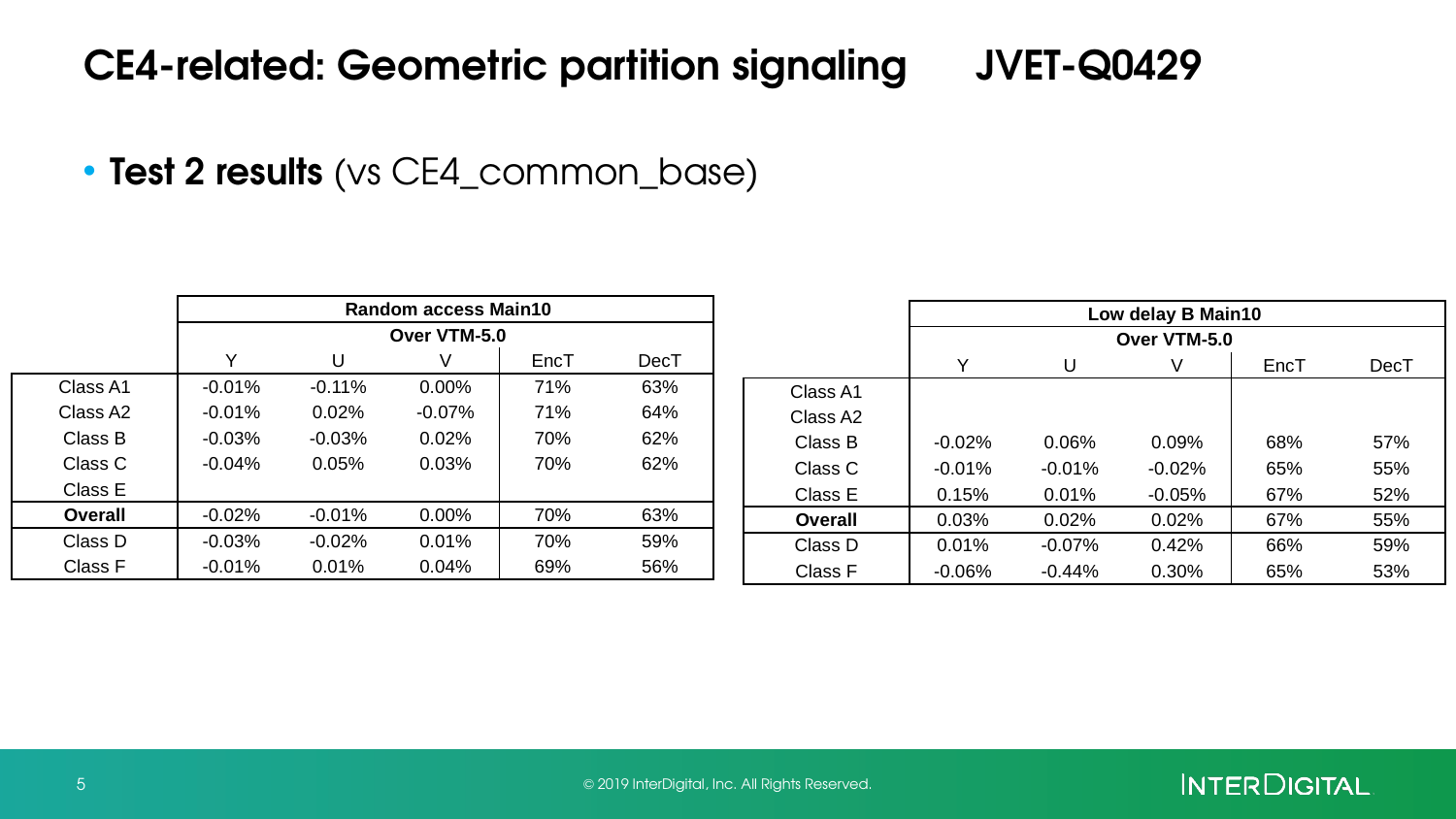

# CE4-related: Geometric partition signaling     JVET-Q0429
Test 2 results (vs CE4_common_base)
|  |  |  |  |  |  |
| --- | --- | --- | --- | --- | --- |
|  | Random access Main10 |  |  |  |  |
|  | Over VTM-5.0 |  |  |  |  |
|  | Y | U | V | EncT | DecT |
| Class A1 | -0.01% | -0.11% | 0.00% | 71% | 63% |
| Class A2 | -0.01% | 0.02% | -0.07% | 71% | 64% |
| Class B | -0.03% | -0.03% | 0.02% | 70% | 62% |
| Class C | -0.04% | 0.05% | 0.03% | 70% | 62% |
| Class E |  |  |  |  |  |
| Overall | -0.02% | -0.01% | 0.00% | 70% | 63% |
| Class D | -0.03% | -0.02% | 0.01% | 70% | 59% |
| Class F | -0.01% | 0.01% | 0.04% | 69% | 56% |
|  | Low delay B Main10 |  |  |  |  |
| --- | --- | --- | --- | --- | --- |
|  | Over VTM-5.0 |  |  |  |  |
|  | Y | U | V | EncT | DecT |
| Class A1 |  |  |  |  |  |
| Class A2 |  |  |  |  |  |
| Class B | -0.02% | 0.06% | 0.09% | 68% | 57% |
| Class C | -0.01% | -0.01% | -0.02% | 65% | 55% |
| Class E | 0.15% | 0.01% | -0.05% | 67% | 52% |
| Overall | 0.03% | 0.02% | 0.02% | 67% | 55% |
| Class D | 0.01% | -0.07% | 0.42% | 66% | 59% |
| Class F | -0.06% | -0.44% | 0.30% | 65% | 53% |
5
© 2019 InterDigital, Inc. All Rights Reserved.